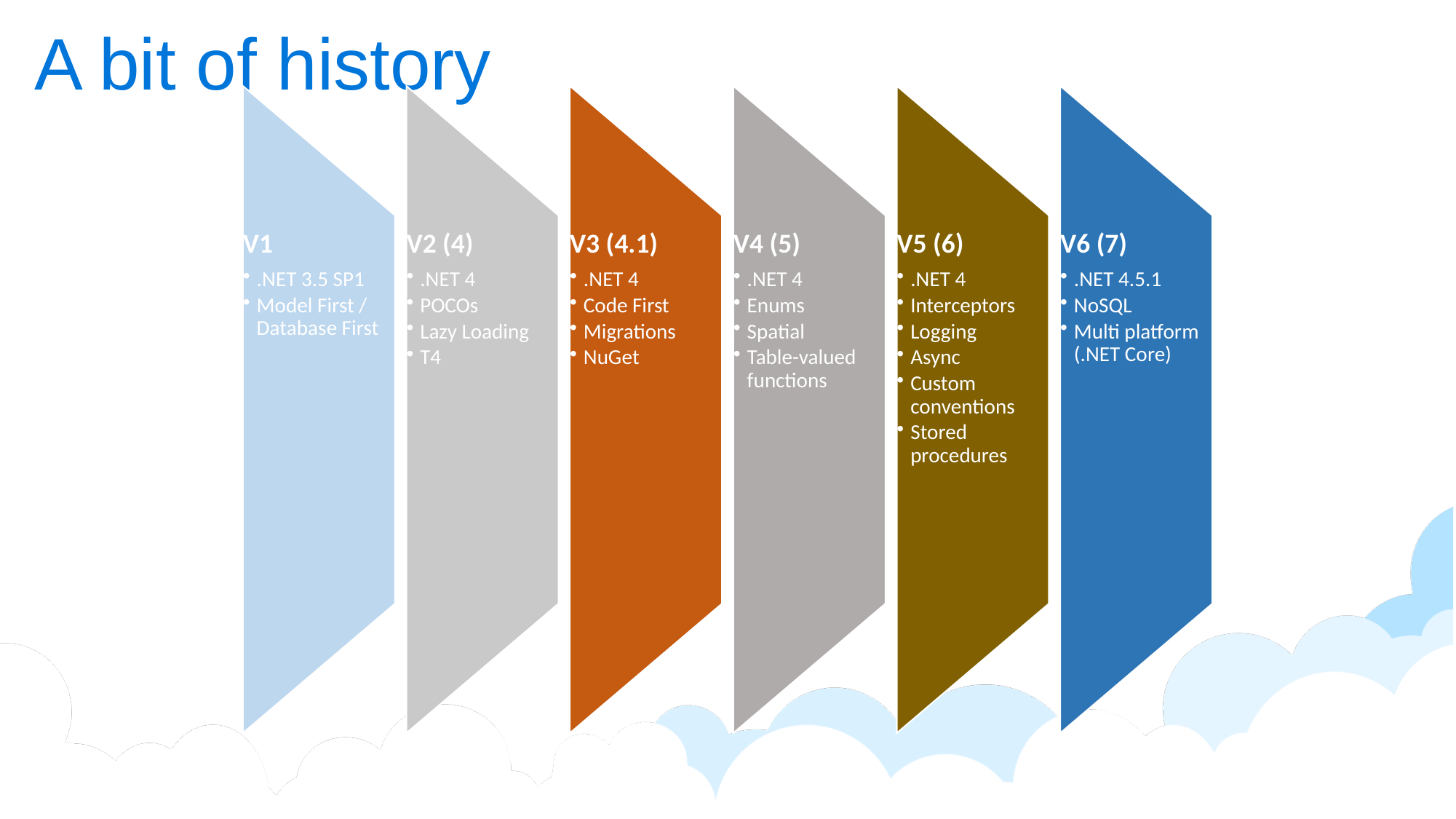

# A bit of history
V1
.NET 3.5 SP1
Model First / Database First
V2 (4)
.NET 4
POCOs
Lazy Loading
T4
V3 (4.1)
.NET 4
Code First
Migrations
NuGet
V4 (5)
.NET 4
Enums
Spatial
Table-valued functions

V5 (6)
.NET 4
Interceptors
Logging
Async
Custom conventions
Stored procedures
V6 (7)
.NET 4.5.1
NoSQL
Multi platform (.NET Core)